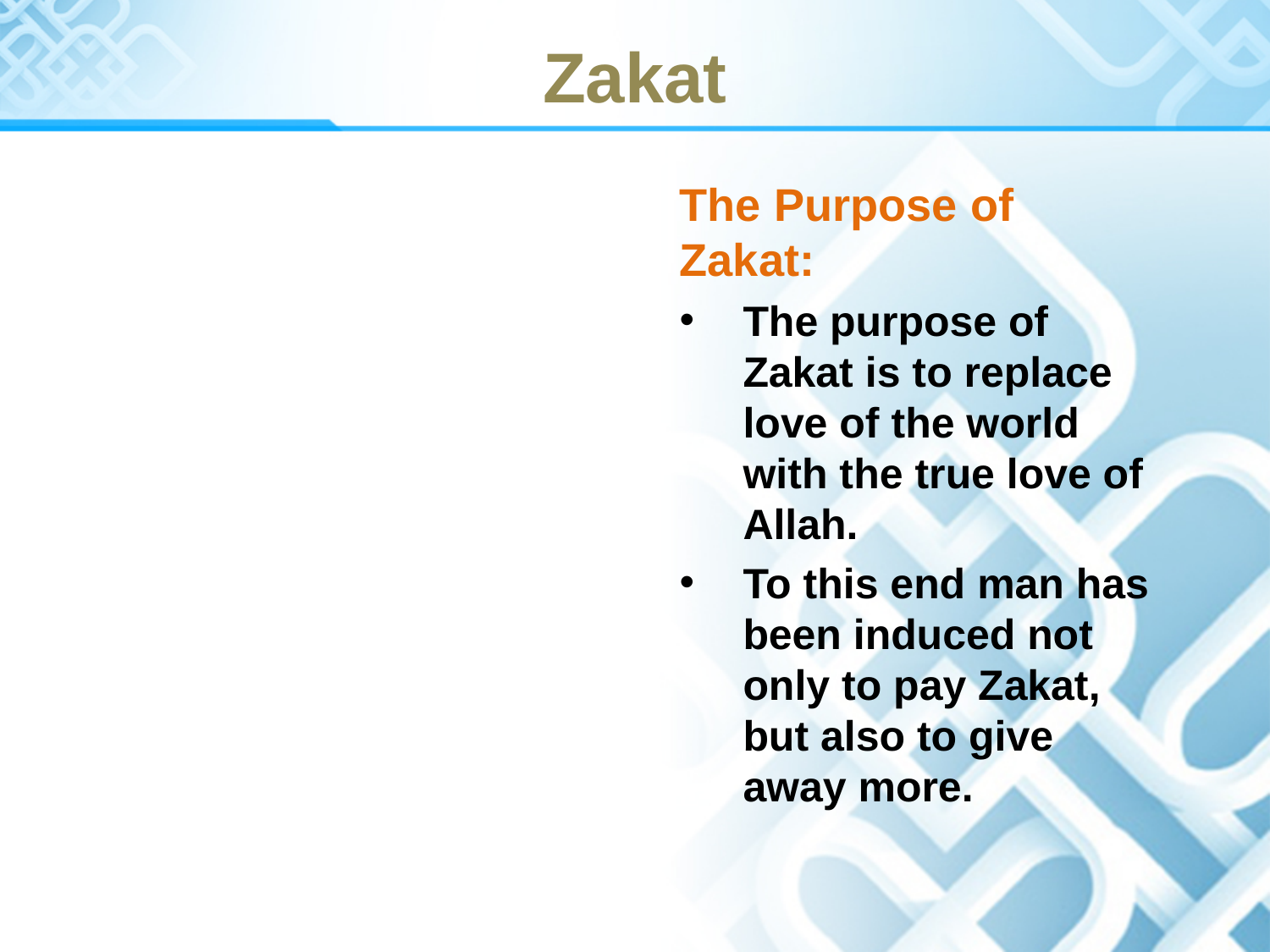

Zakat
The Purpose of Zakat:
The purpose of Zakat is to replace love of the world with the true love of Allah.
To this end man has been induced not only to pay Zakat, but also to give away more.